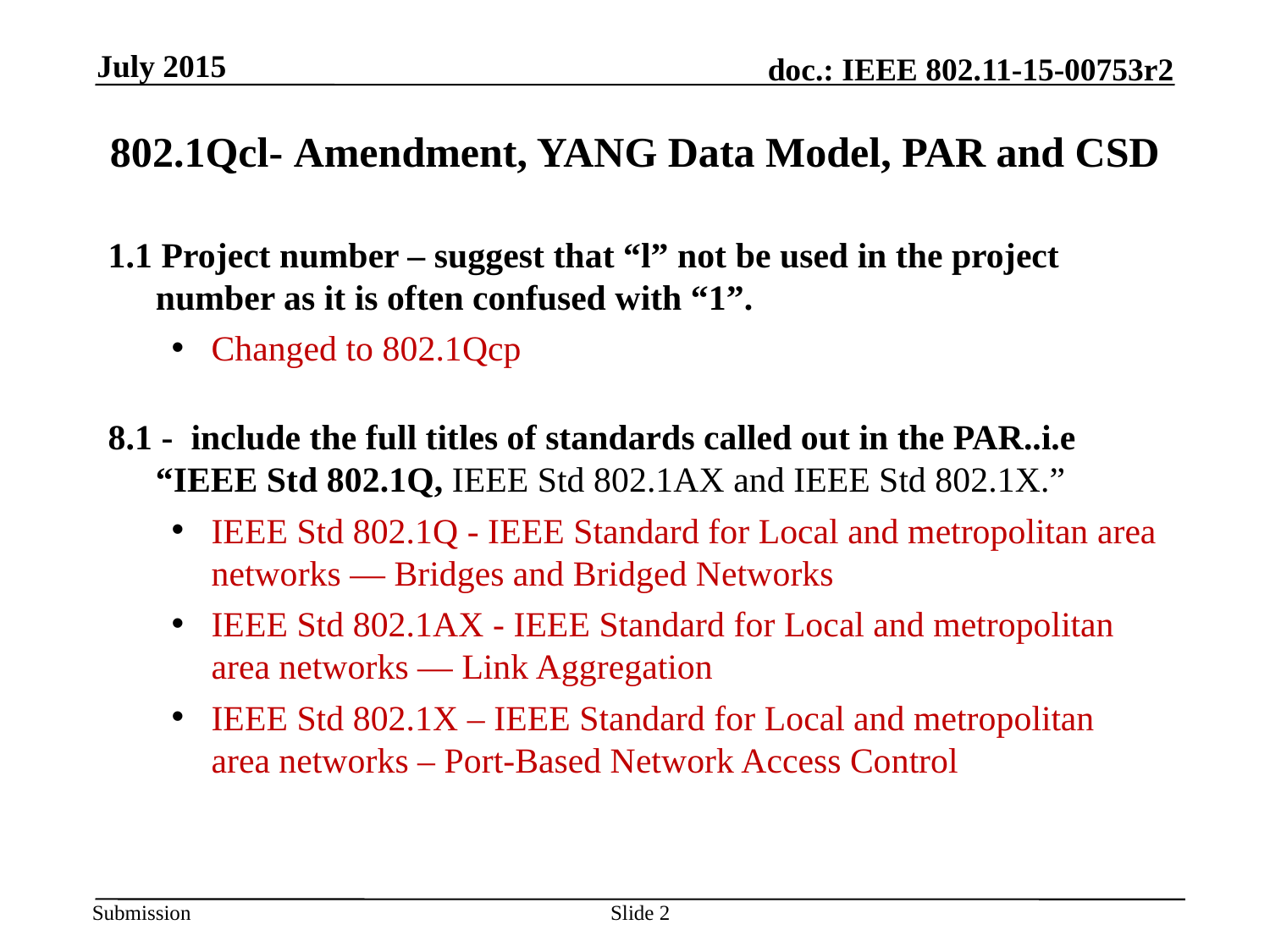

July 2015
# 802.1Qcl- Amendment, YANG Data Model, PAR and CSD
1.1 Project number – suggest that “l” not be used in the project number as it is often confused with “1”.
Changed to 802.1Qcp

8.1 -  include the full titles of standards called out in the PAR..i.e “IEEE Std 802.1Q, IEEE Std 802.1AX and IEEE Std 802.1X.”
IEEE Std 802.1Q - IEEE Standard for Local and metropolitan area networks — Bridges and Bridged Networks
IEEE Std 802.1AX - IEEE Standard for Local and metropolitan area networks — Link Aggregation
IEEE Std 802.1X – IEEE Standard for Local and metropolitan area networks – Port-Based Network Access Control

Slide 2